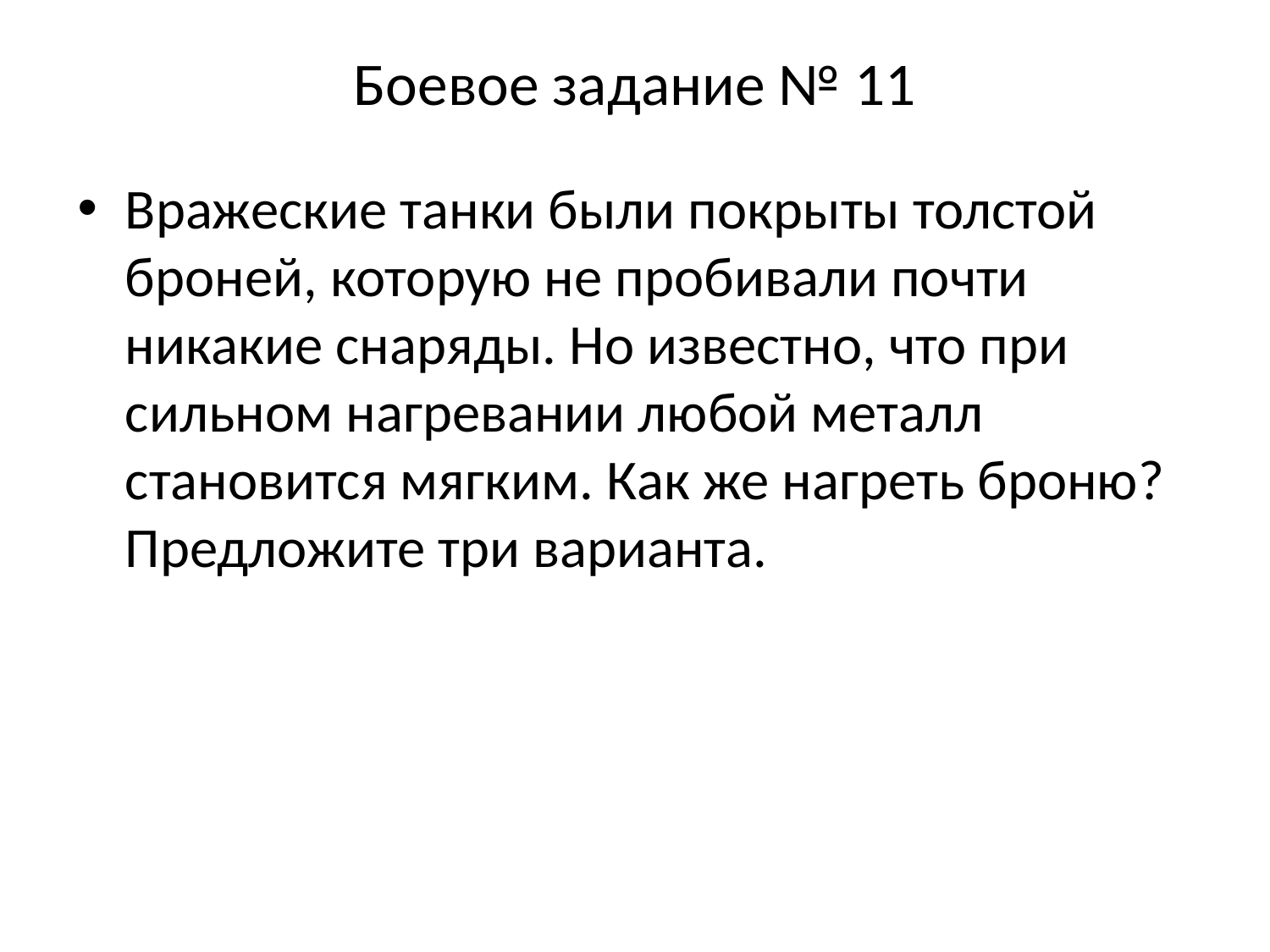

# Боевое задание № 11
Вражеские танки были покрыты толстой броней, которую не пробивали почти никакие снаряды. Но известно, что при сильном нагревании любой металл становится мягким. Как же нагреть броню? Предложите три варианта.